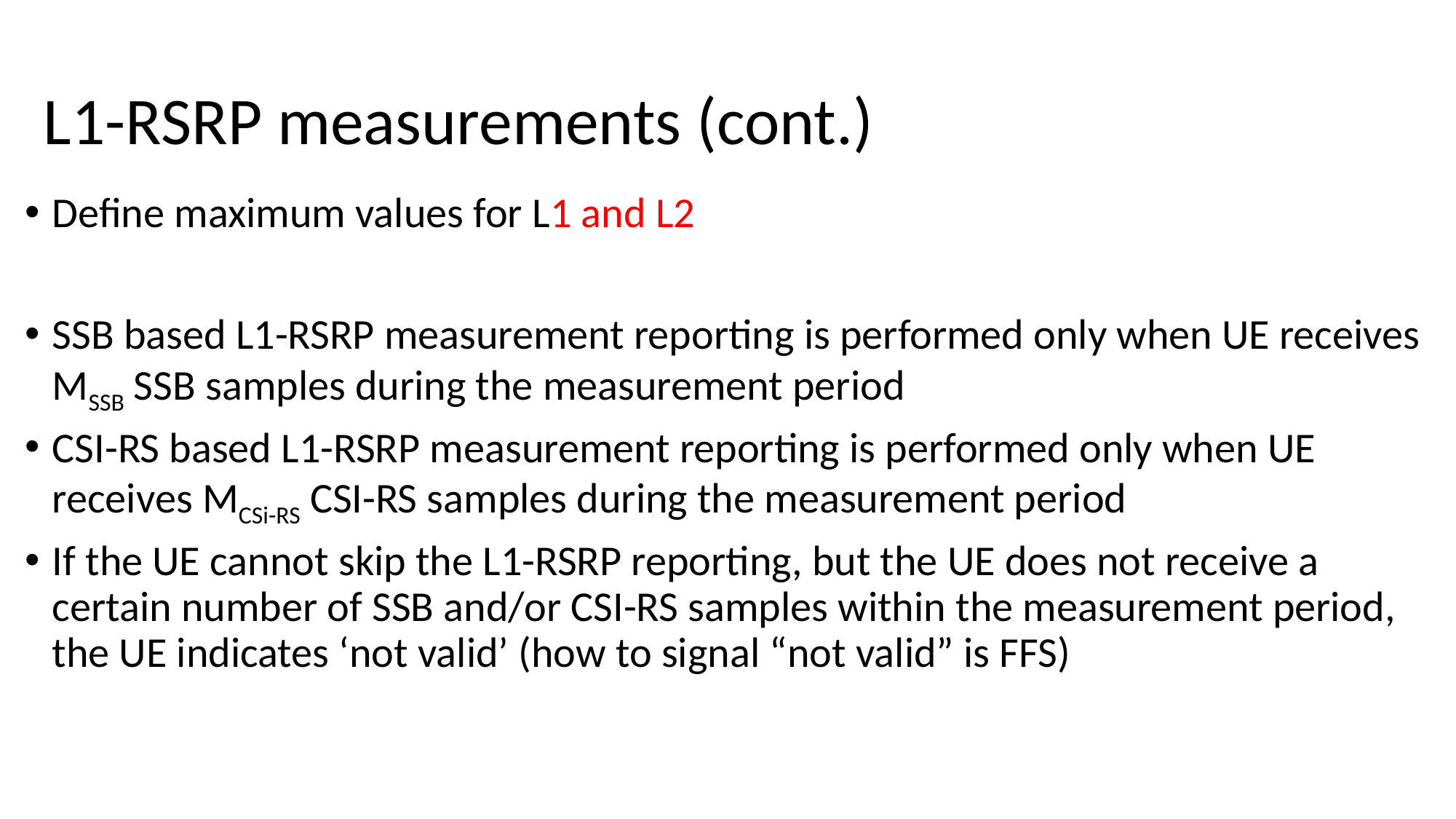

# L1-RSRP measurements (cont.)
Define maximum values for L1 and L2

SSB based L1-RSRP measurement reporting is performed only when UE receives MSSB SSB samples during the measurement period
CSI-RS based L1-RSRP measurement reporting is performed only when UE receives MCSi-RS CSI-RS samples during the measurement period
If the UE cannot skip the L1-RSRP reporting, but the UE does not receive a certain number of SSB and/or CSI-RS samples within the measurement period, the UE indicates ‘not valid’ (how to signal “not valid” is FFS)